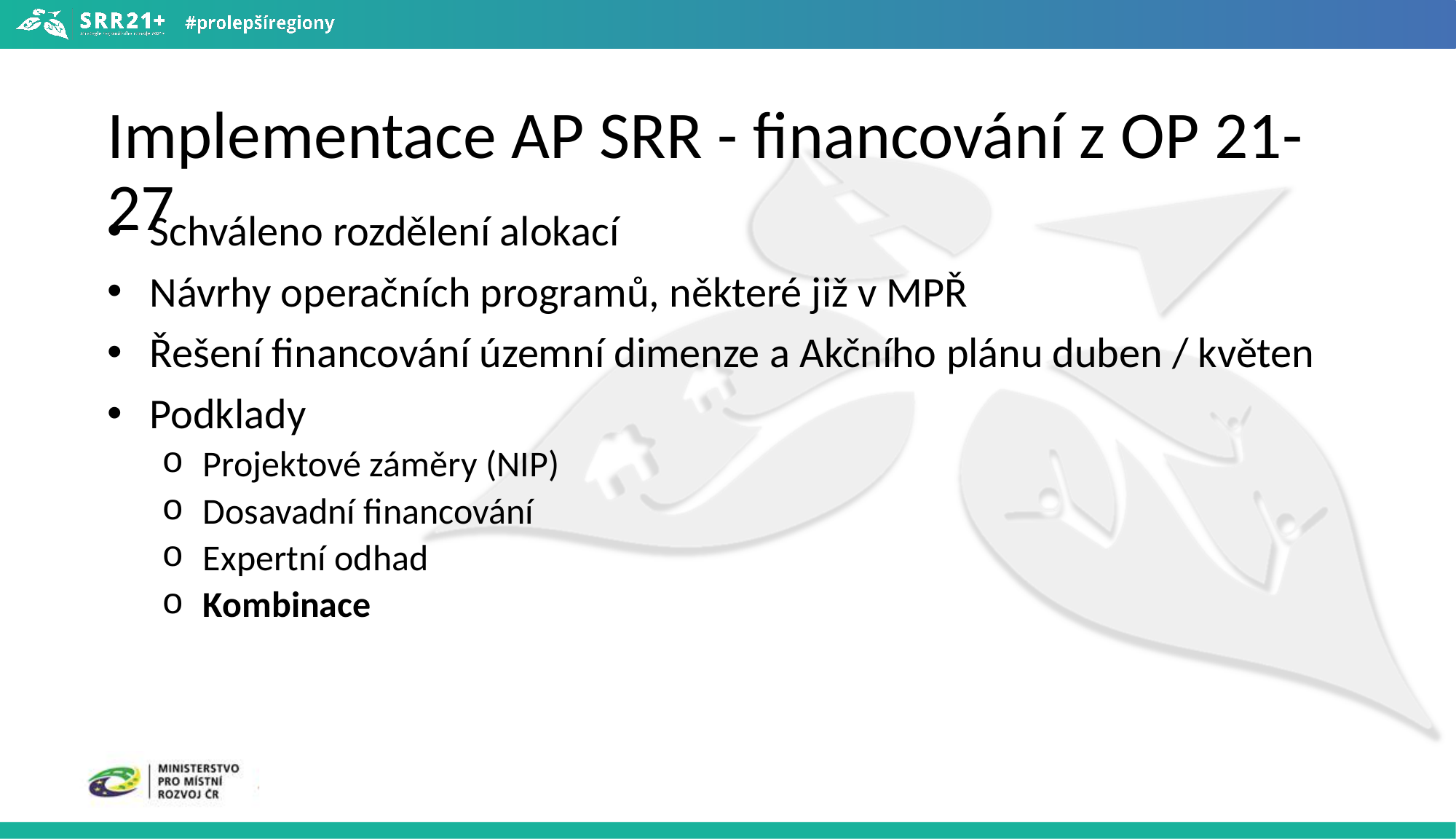

# Implementace AP SRR - financování z OP 21-27
Schváleno rozdělení alokací
Návrhy operačních programů, některé již v MPŘ
Řešení financování územní dimenze a Akčního plánu duben / květen
Podklady
Projektové záměry (NIP)
Dosavadní financování
Expertní odhad
Kombinace